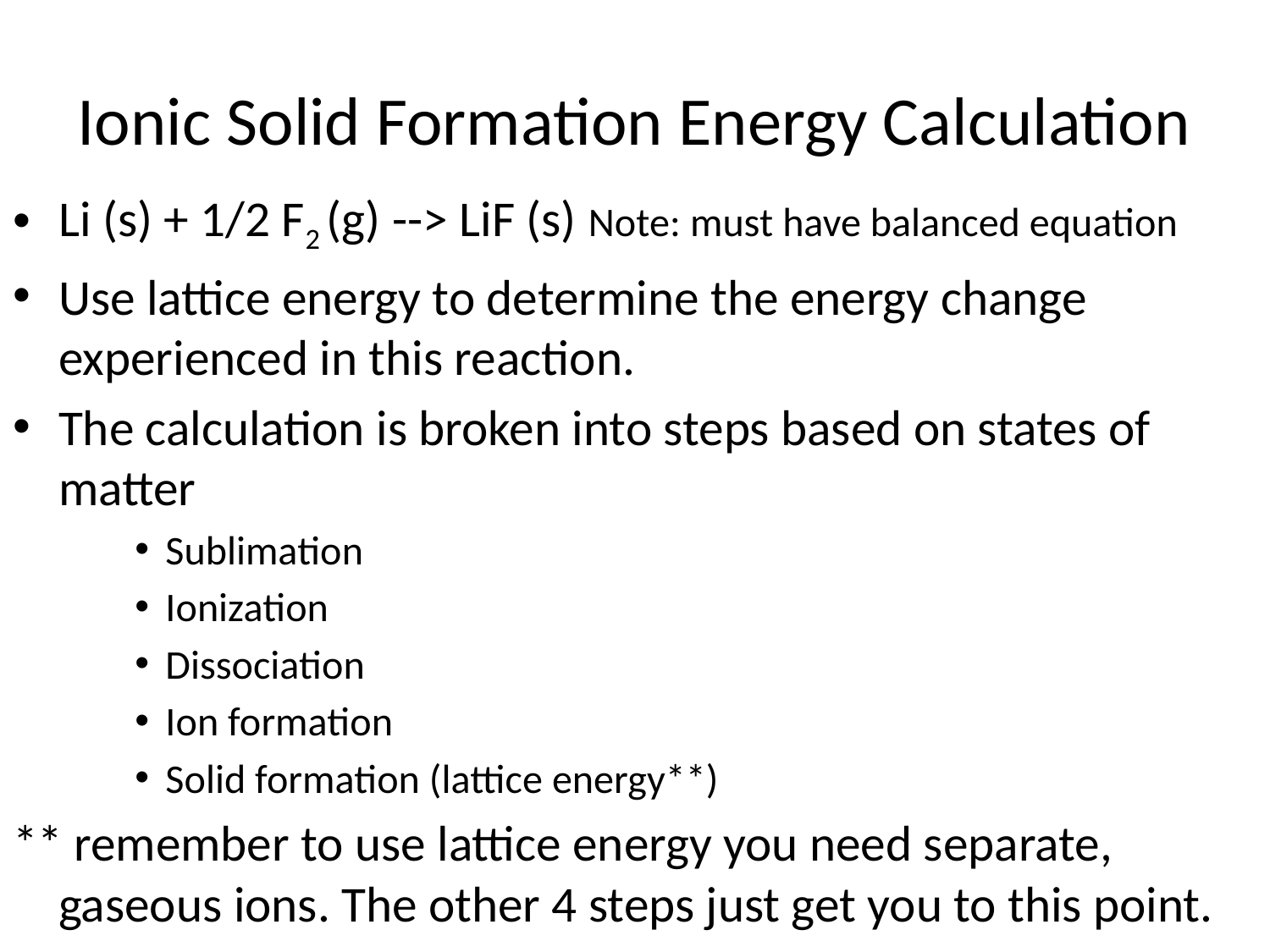

# Ionic Solid Formation Energy Calculation
Li (s) + 1/2 F2 (g) --> LiF (s) Note: must have balanced equation
Use lattice energy to determine the energy change experienced in this reaction.
The calculation is broken into steps based on states of matter
Sublimation
Ionization
Dissociation
Ion formation
Solid formation (lattice energy**)
** remember to use lattice energy you need separate, gaseous ions. The other 4 steps just get you to this point.